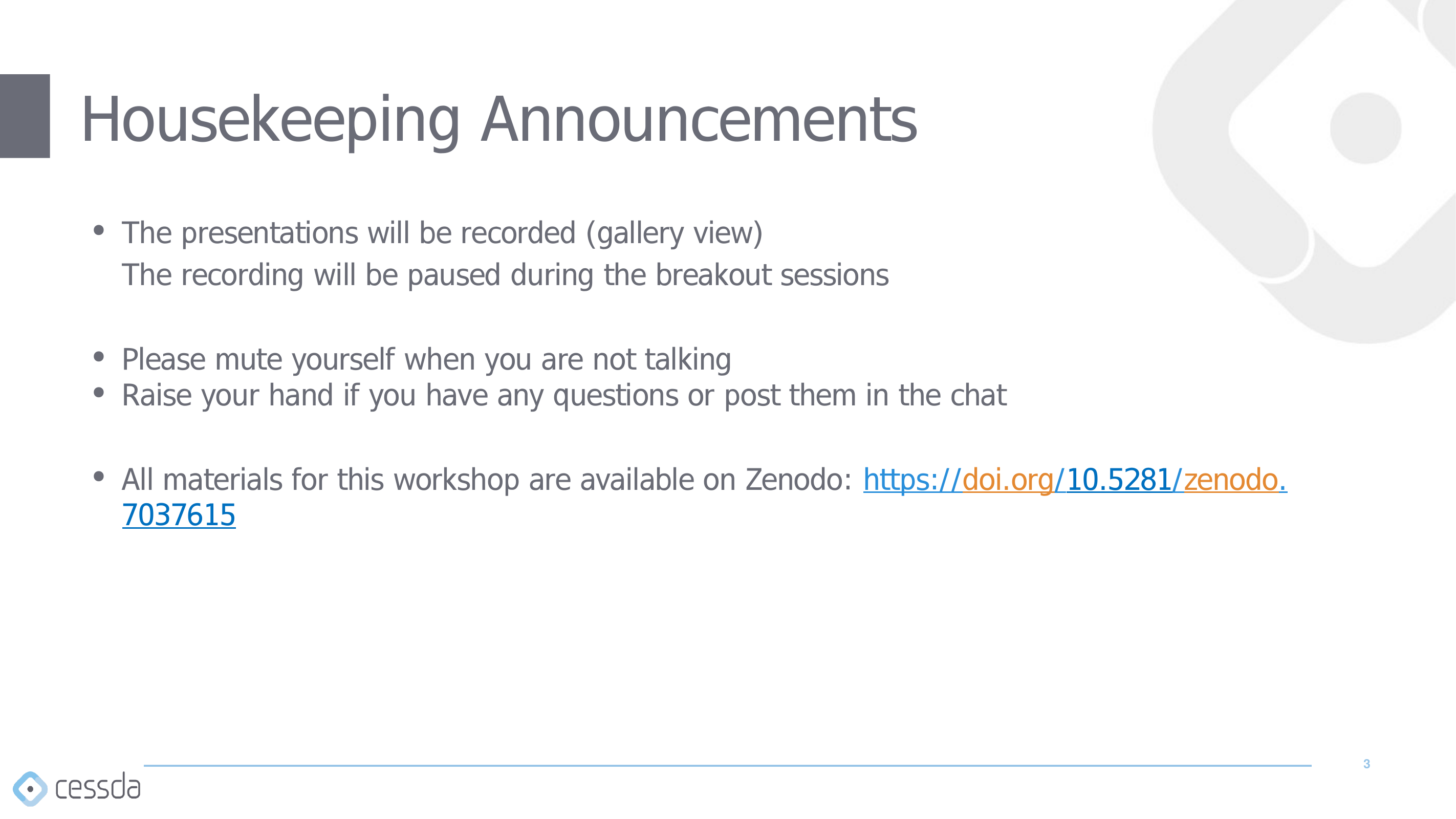

# Housekeeping Announcements
The presentations will be recorded (gallery view)
The recording will be paused during the breakout sessions

Please mute yourself when you are not talking
Raise your hand if you have any questions or post them in the chat

All materials for this workshop are available on Zenodo: https://doi.org/10.5281/zenodo.7037615

3